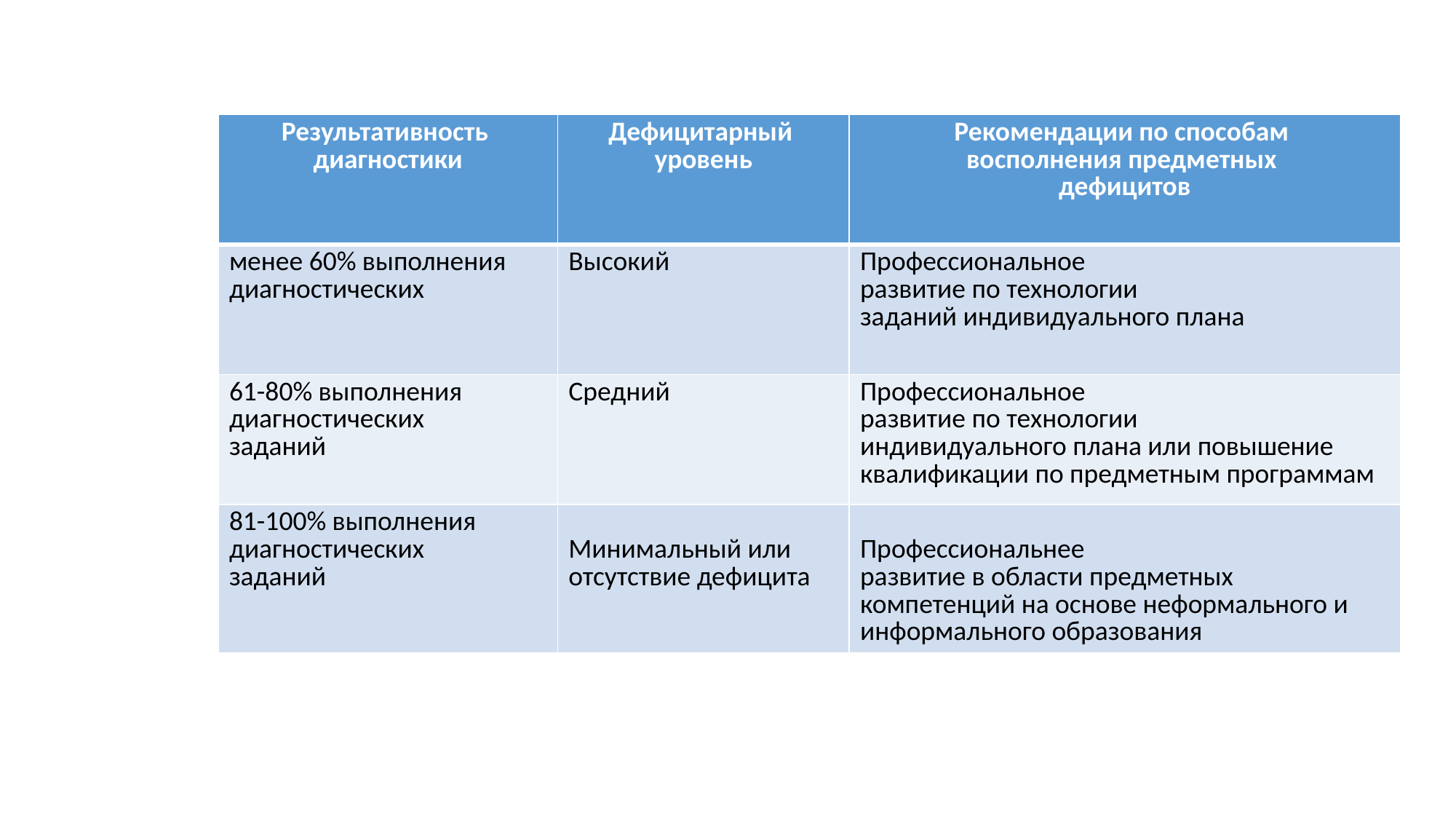

| Результативность диагностики | Дефицитарный уровень | Рекомендации по способам восполнения предметных дефицитов |
| --- | --- | --- |
| менее 60% выполнения диагностических | Высокий | Профессиональное развитие по технологии заданий индивидуального плана |
| 61-80% выполнения диагностических заданий | Средний | Профессиональное развитие по технологии индивидуального плана или повышение квалификации по предметным программам |
| 81-100% выполнения диагностических заданий | Минимальный или отсутствие дефицита | Профессиональнее развитие в области предметных компетенций на основе неформального и информального образования |